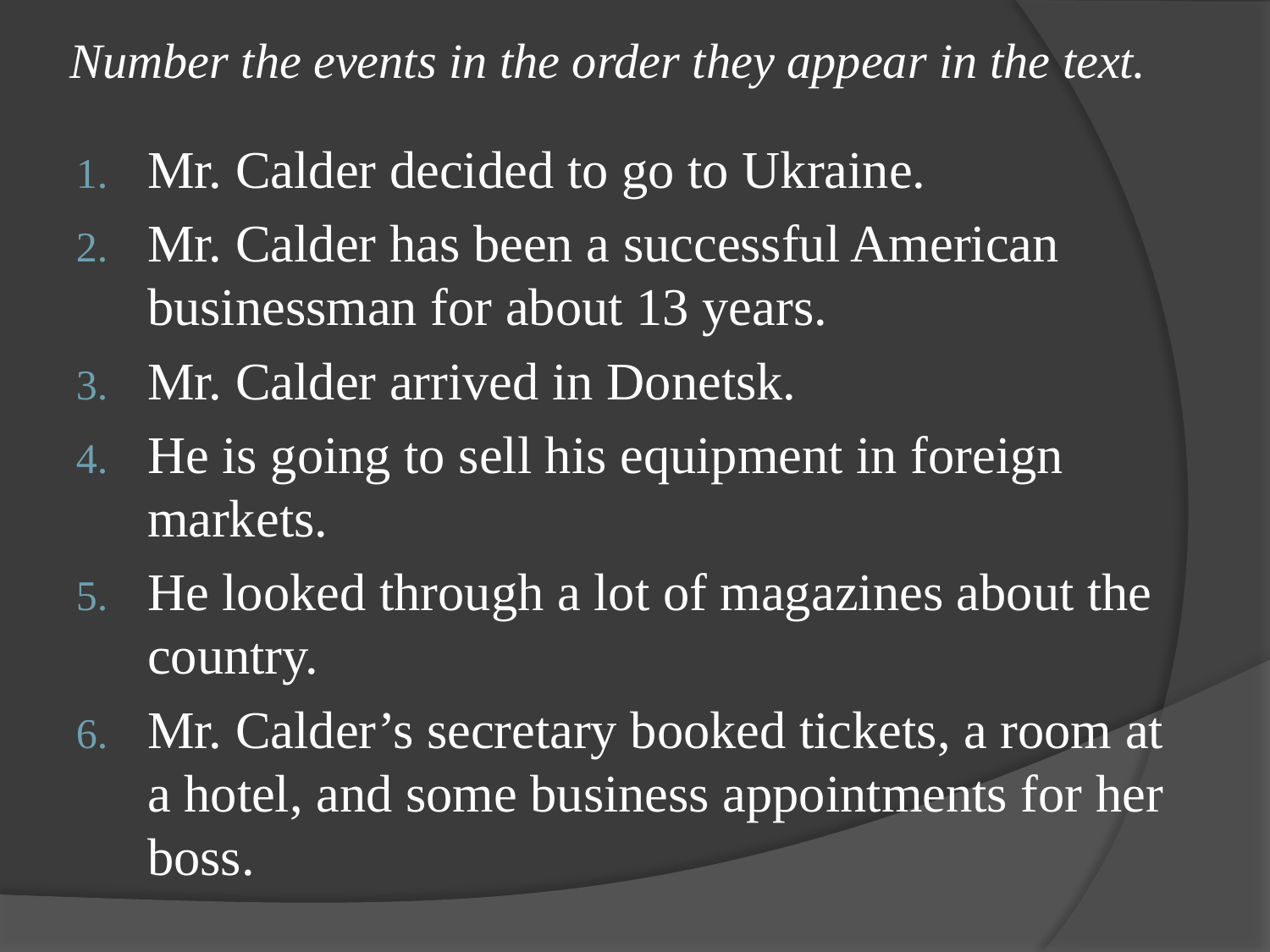

# Number the events in the order they appear in the text.
Mr. Calder decided to go to Ukraine.
Mr. Calder has been a successful American businessman for about 13 years.
Mr. Calder arrived in Donetsk.
He is going to sell his equipment in foreign markets.
He looked through a lot of magazines about the country.
Mr. Calder’s secretary booked tickets, a room at a hotel, and some business appointments for her boss.